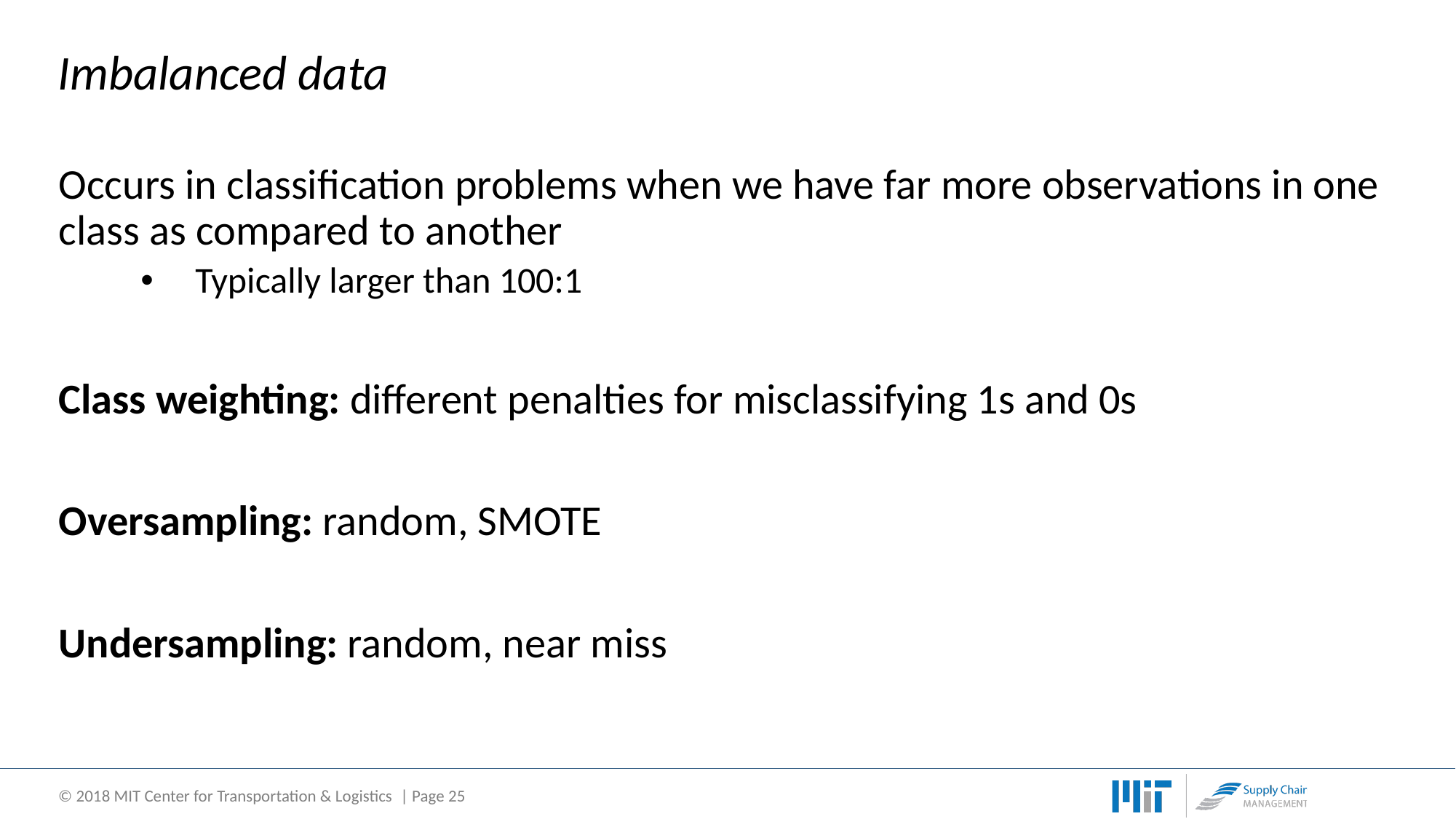

# Imbalanced data

Occurs in classification problems when we have far more observations in one class as compared to another
Typically larger than 100:1

Class weighting: different penalties for misclassifying 1s and 0s

Oversampling: random, SMOTE

Undersampling: random, near miss